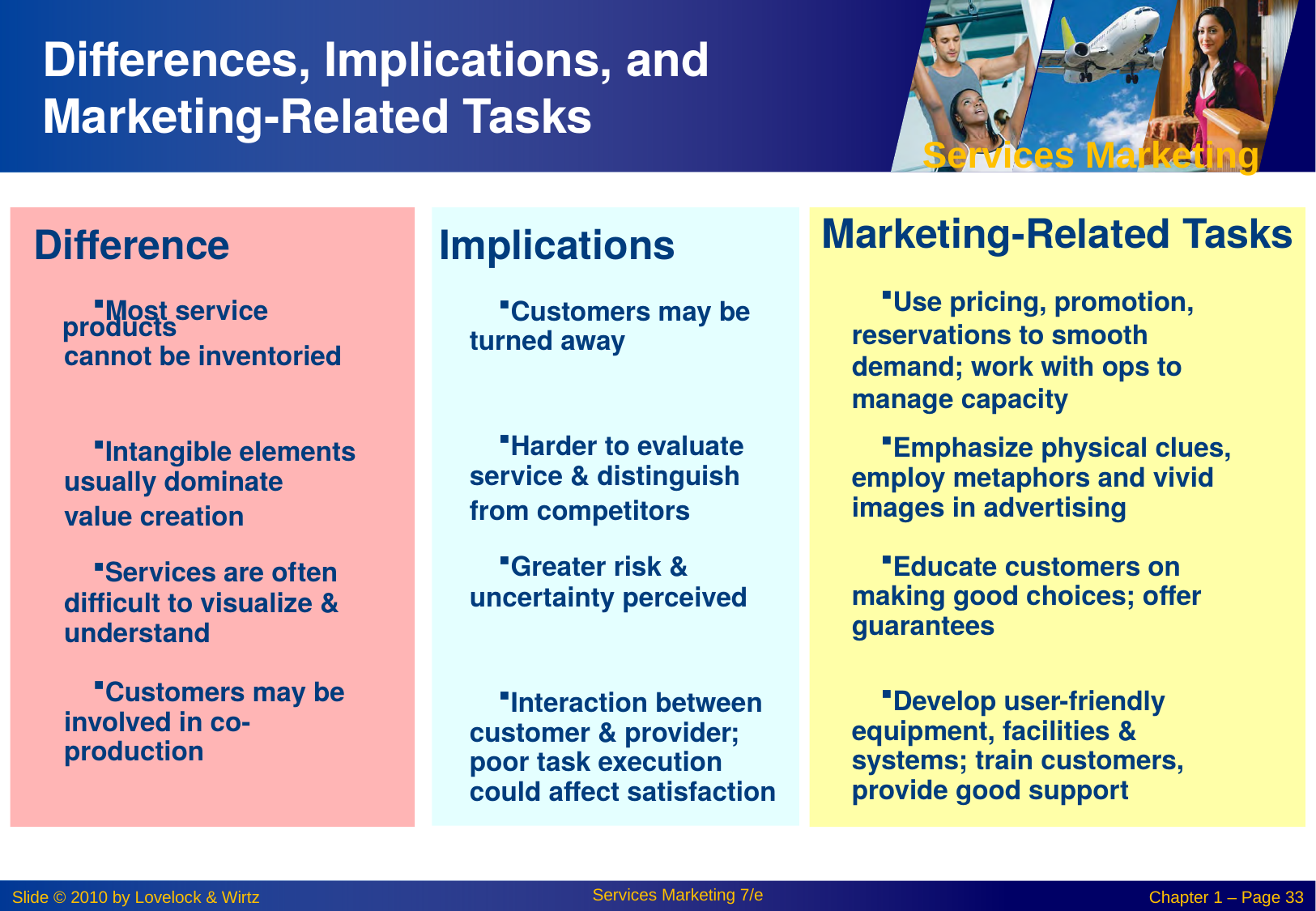

# Differences, Implications, and Marketing-Related Tasks

Marketing-Related Tasks

Use pricing, promotion,
reservations to smooth
demand; work with ops to
manage capacity

Emphasize physical clues,
employ metaphors and vivid
images in advertising

Educate customers on
making good choices; offer
guarantees

Develop user-friendly
equipment, facilities &
systems; train customers,
provide good support

Difference

Most service products
cannot be inventoried

Intangible elements
usually dominate
value creation

Services are often
difficult to visualize &
understand

Customers may be
involved in co-
production

Implications

Customers may be
turned away

Harder to evaluate
service & distinguish
from competitors

Greater risk &
uncertainty perceived

Interaction between
customer & provider;
poor task execution
could affect satisfaction